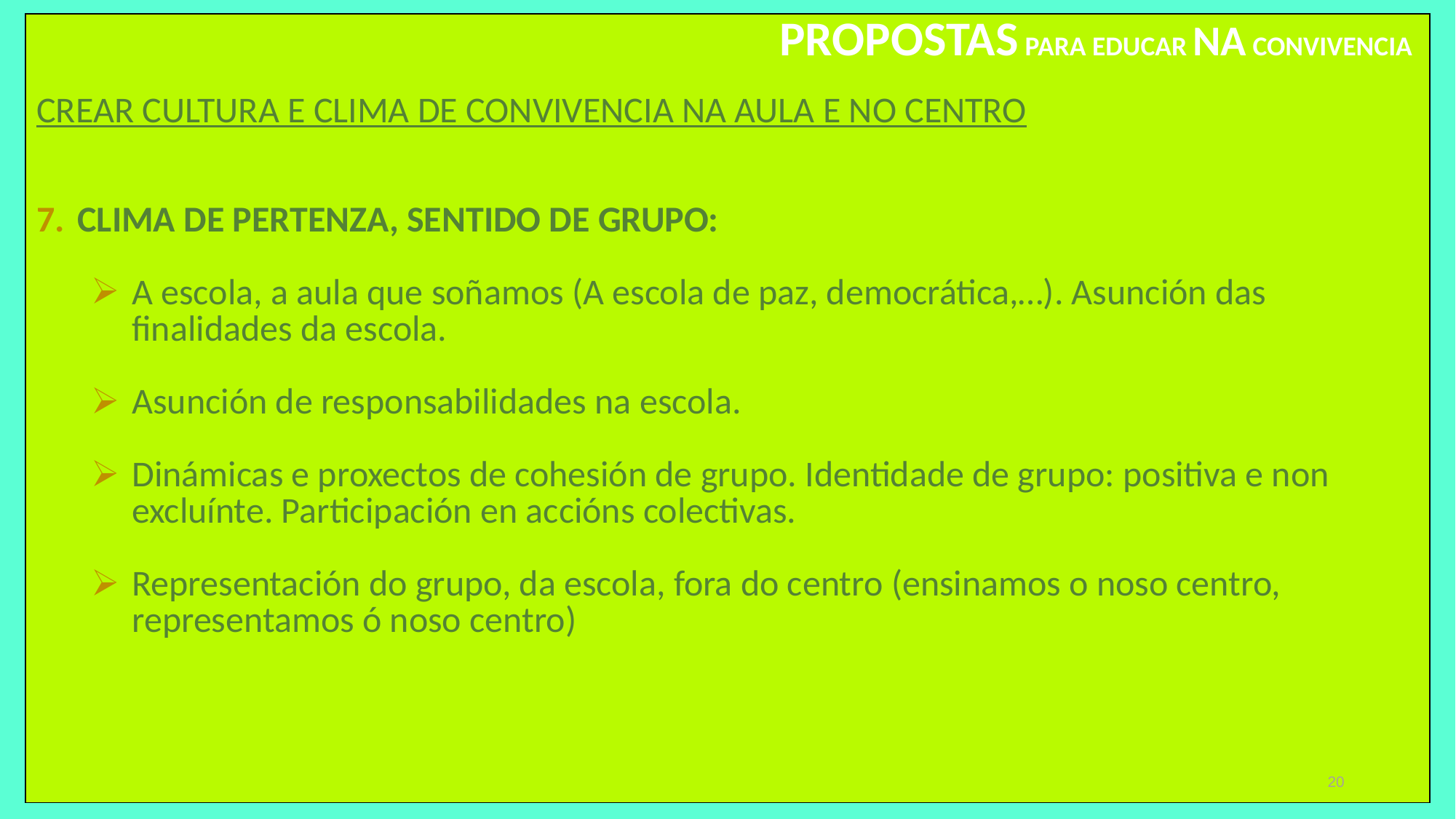

| PROPOSTAS PARA EDUCAR NA CONVIVENCIA CREAR CULTURA E CLIMA DE CONVIVENCIA NA AULA E NO CENTRO CLIMA DE PERTENZA, SENTIDO DE GRUPO: A escola, a aula que soñamos (A escola de paz, democrática,…). Asunción das finalidades da escola. Asunción de responsabilidades na escola. Dinámicas e proxectos de cohesión de grupo. Identidade de grupo: positiva e non excluínte. Participación en accións colectivas. Representación do grupo, da escola, fora do centro (ensinamos o noso centro, representamos ó noso centro) |
| --- |
20